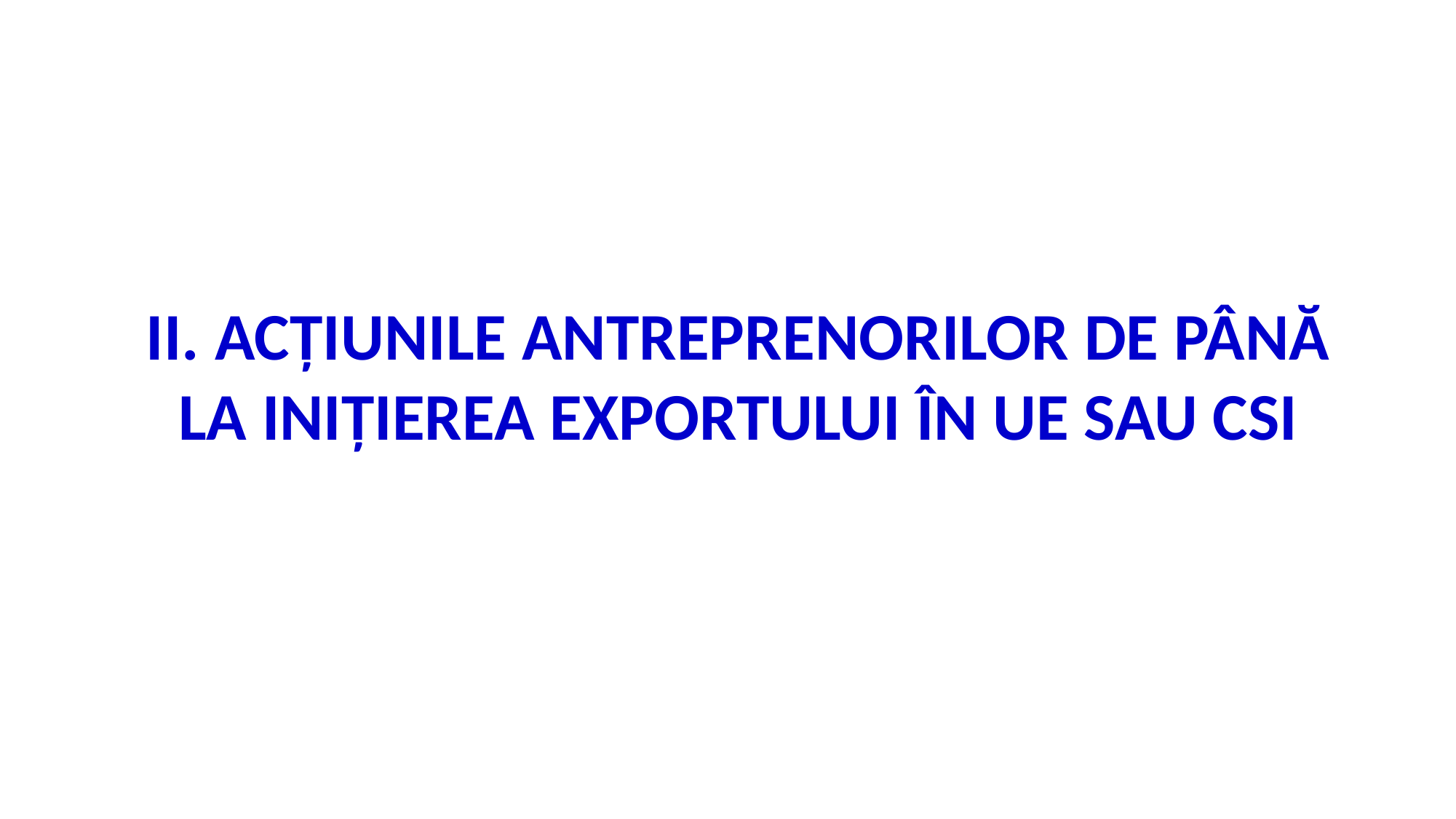

II. ACŢIUNILE ANTREPRENORILOR DE PÂNĂ LA INIŢIEREA EXPORTULUI ÎN UE SAU CSI